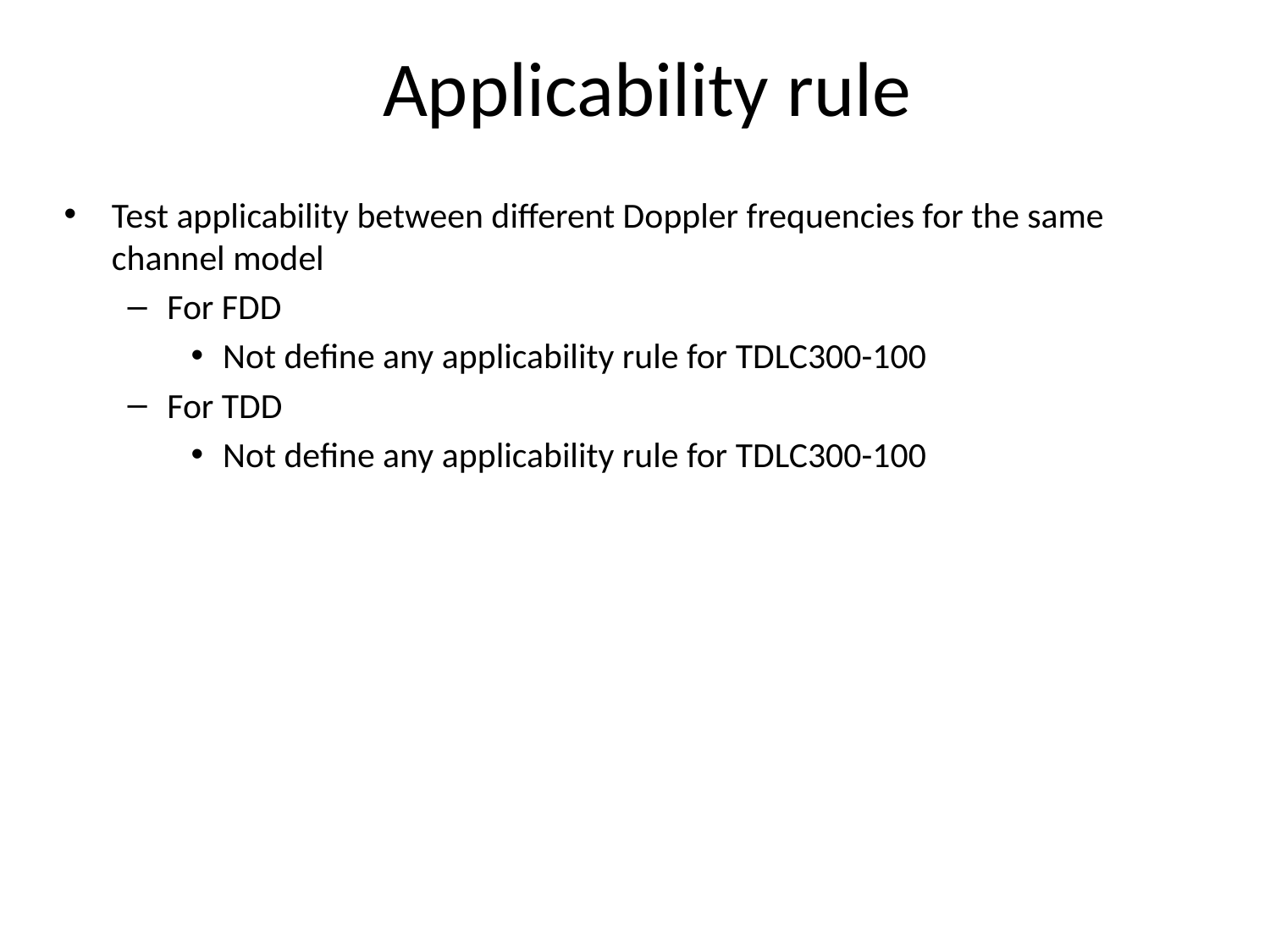

# Applicability rule
Test applicability between different Doppler frequencies for the same channel model
For FDD
Not define any applicability rule for TDLC300-100
For TDD
Not define any applicability rule for TDLC300-100